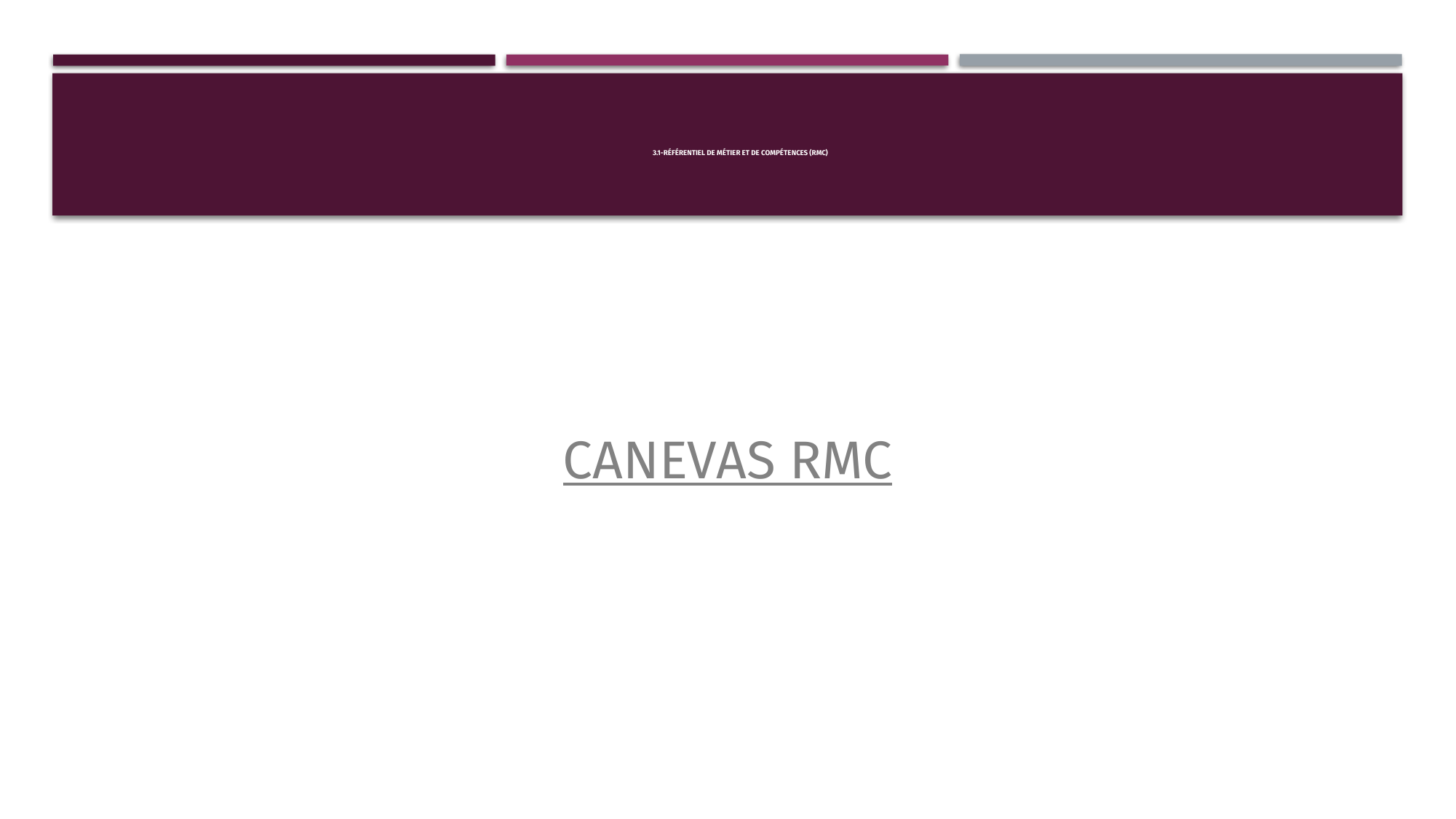

# 3.1-RÉFÉRENTIEL DE MÉTIER ET DE COMPÉTENCES (RMC)

CANEVAS RMC